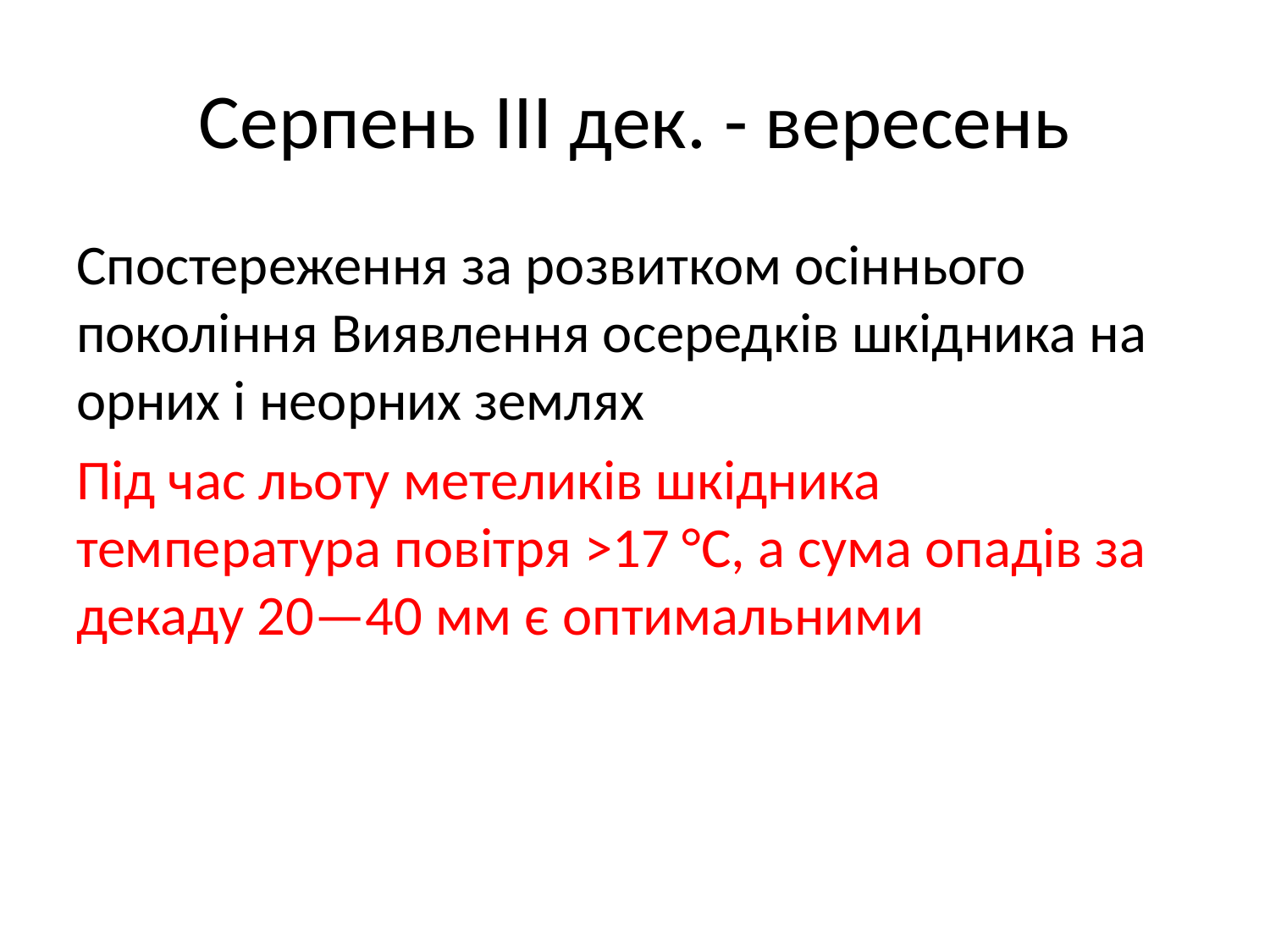

# Серпень ІІІ дек. - вересень
Спостереження за розвитком осіннього покоління Виявлення осередків шкідника на орних і неорних землях
Під час льоту метеликів шкідника температура повітря >17 °С, а сума опадів за декаду 20—40 мм є оптимальними